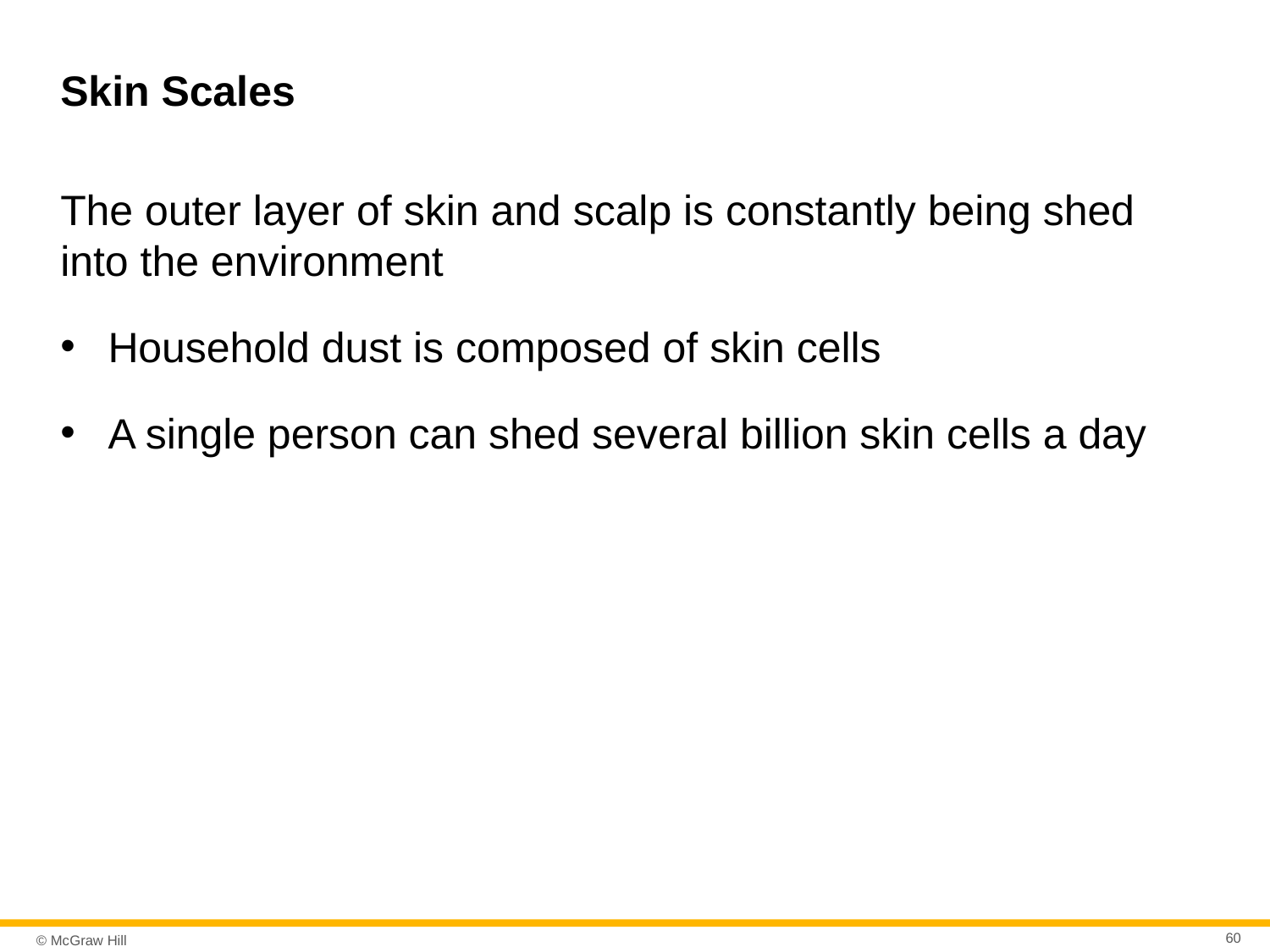

# Skin Scales
The outer layer of skin and scalp is constantly being shed into the environment
Household dust is composed of skin cells
A single person can shed several billion skin cells a day